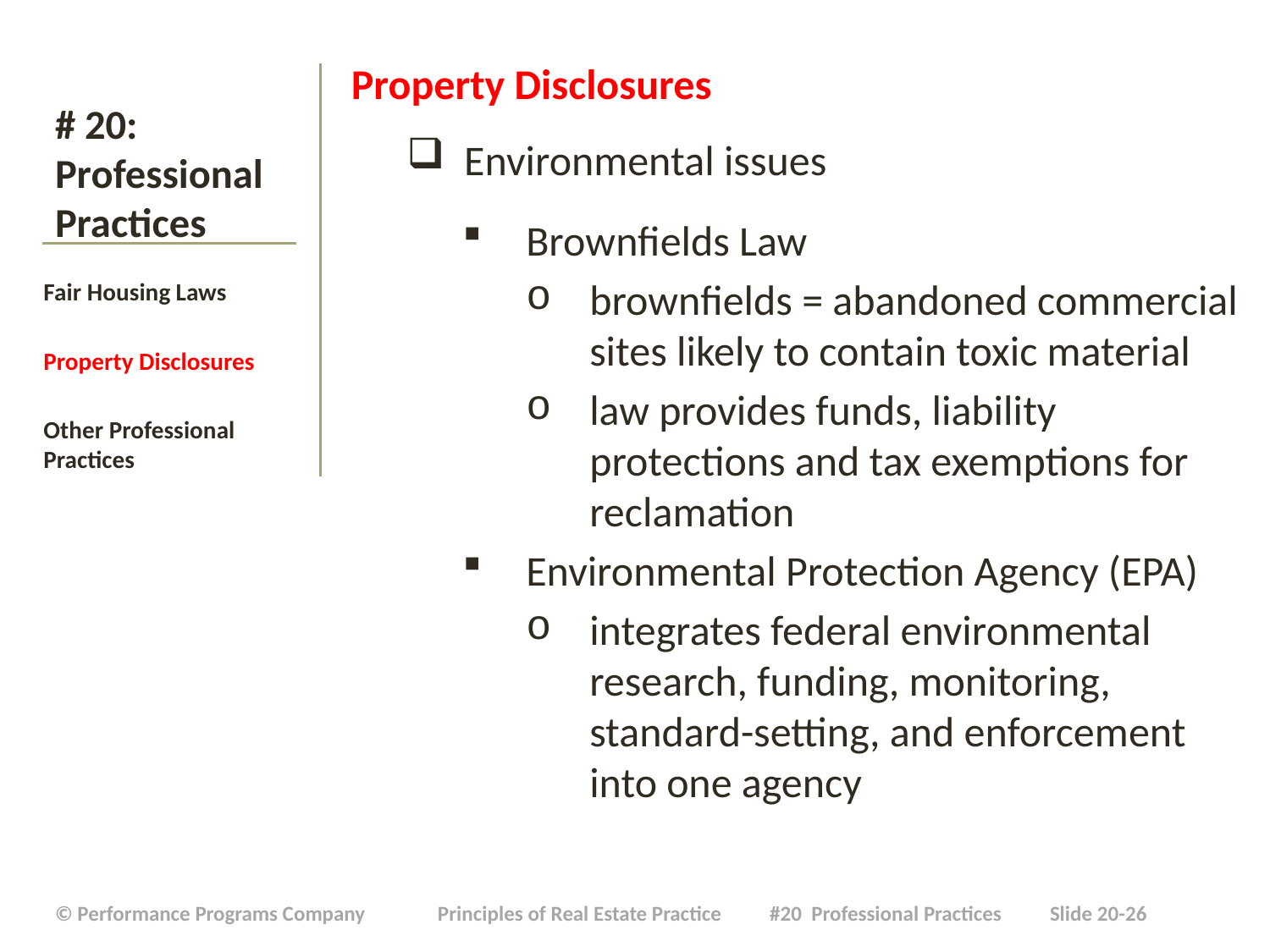

Property Disclosures

  Environmental issues
Brownfields Law
brownfields = abandoned commercial sites likely to contain toxic material
law provides funds, liability protections and tax exemptions for reclamation
Environmental Protection Agency (EPA)
integrates federal environmental research, funding, monitoring, standard-setting, and enforcement into one agency
# # 20: Professional Practices

Fair Housing Laws

Property Disclosures

Other Professional Practices

| © Performance Programs Company Principles of Real Estate Practice #20 Professional Practices Slide 20-26 |
| --- |